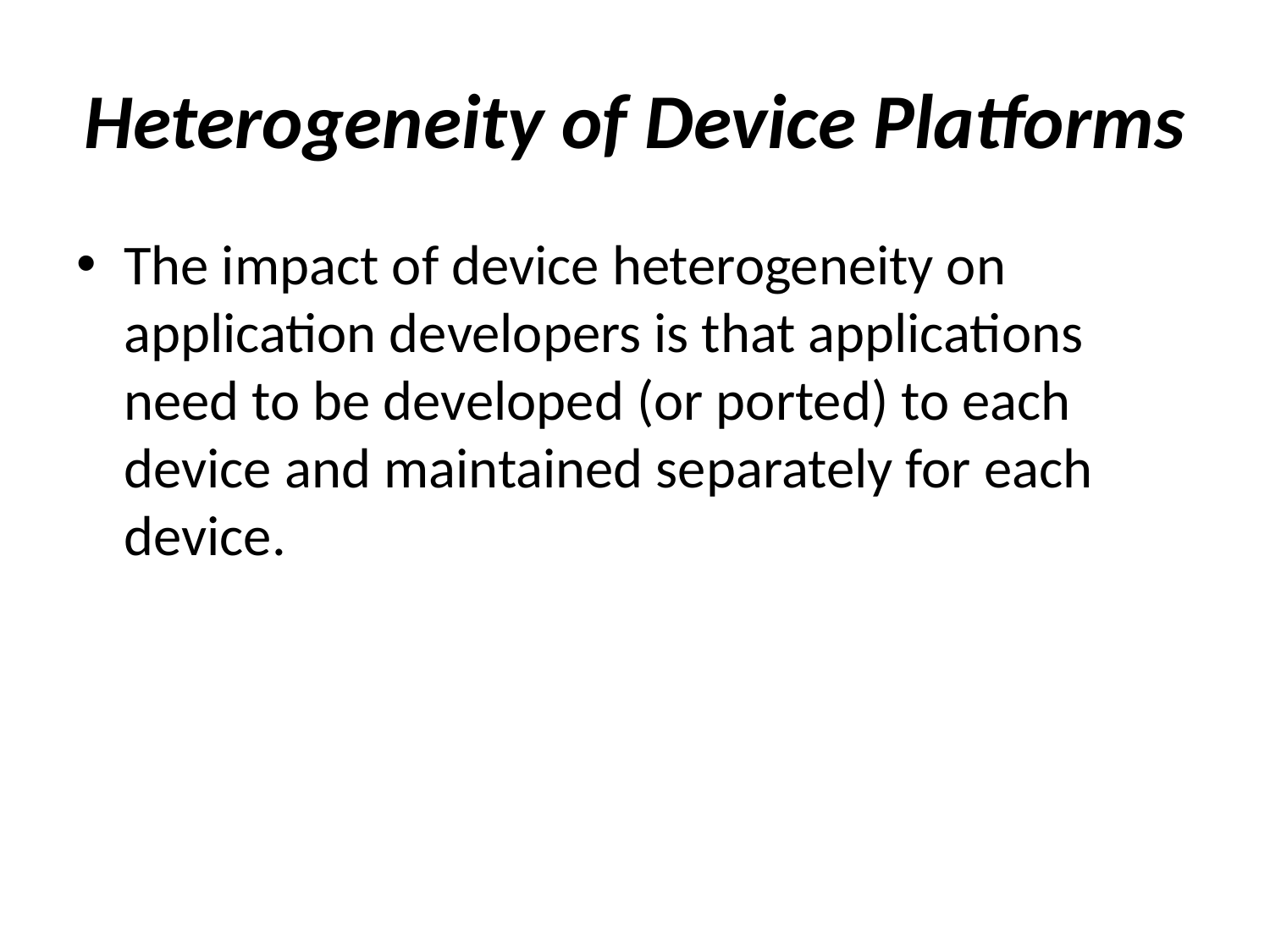

# Heterogeneity of Device Platforms
The impact of device heterogeneity on application developers is that applications need to be developed (or ported) to each device and maintained separately for each device.